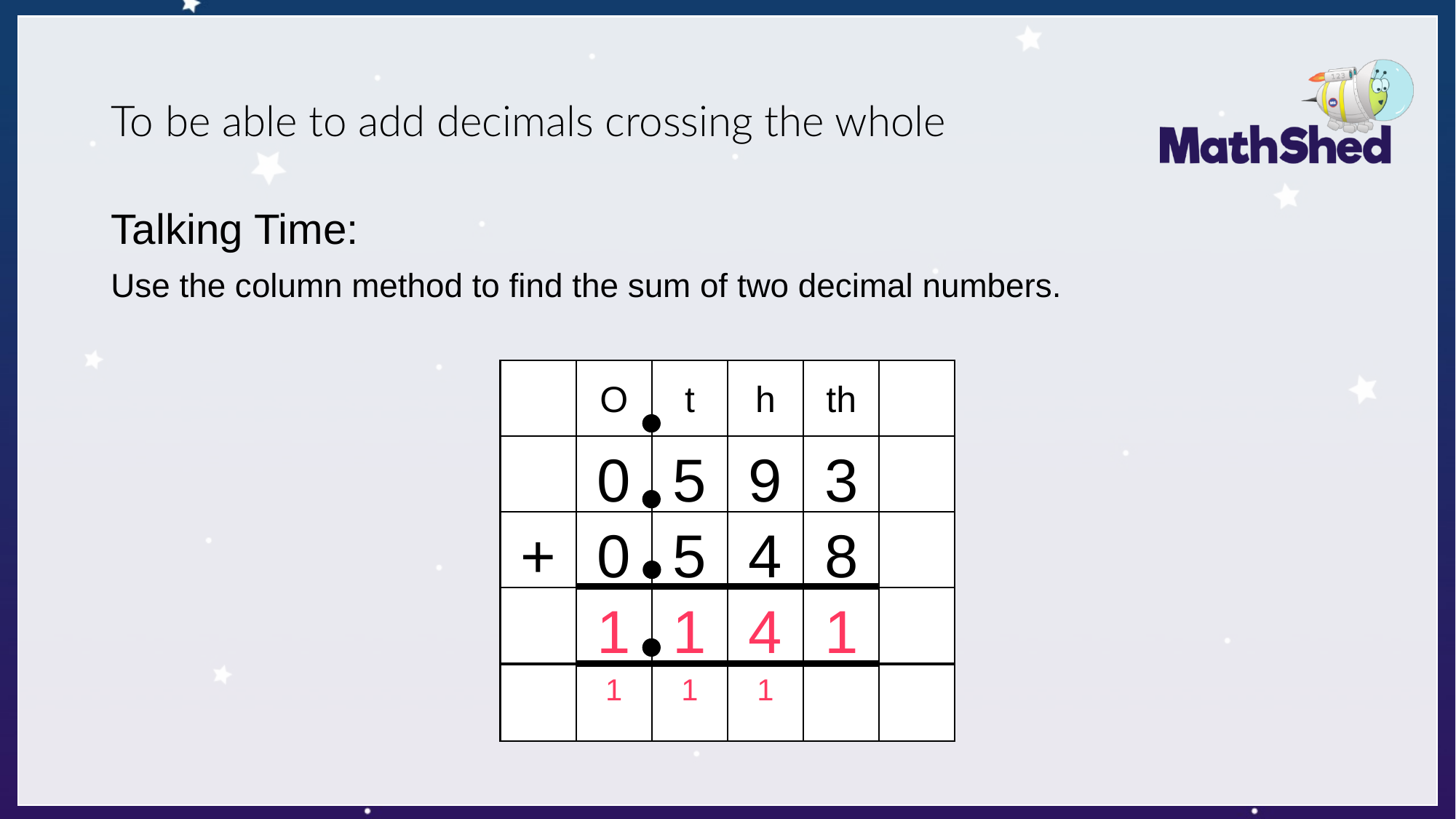

# To be able to add decimals crossing the whole
Talking Time:
Use the column method to find the sum of two decimal numbers.

O

t
h
th

0
5
9
3

+
0
5
4
8

1
1
4
1

1
1
1